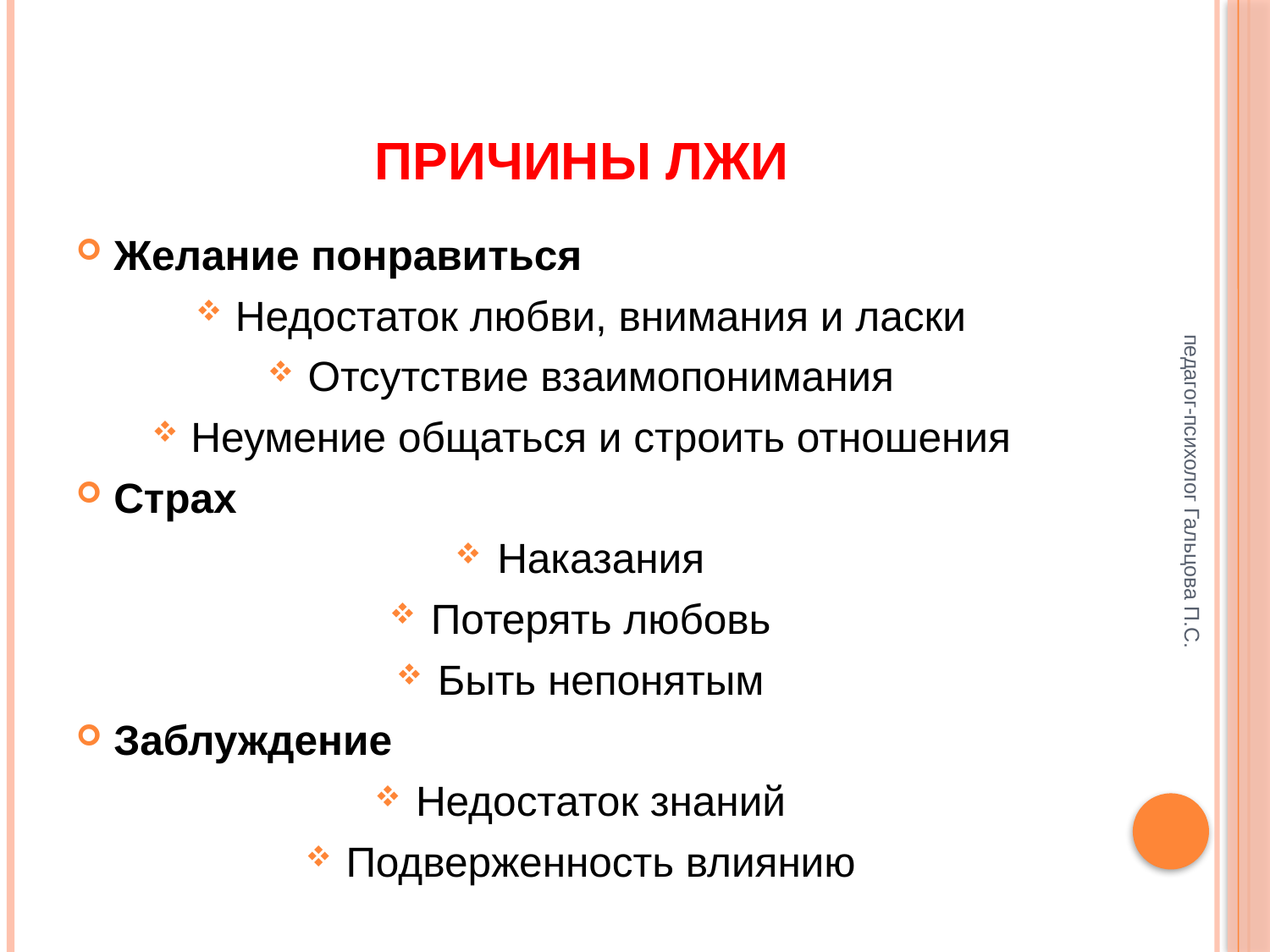

# Причины лжи
Желание понравиться
Недостаток любви, внимания и ласки
Отсутствие взаимопонимания
Неумение общаться и строить отношения
Страх
Наказания
Потерять любовь
Быть непонятым
Заблуждение
Недостаток знаний
Подверженность влиянию
педагог-психолог Гальцова П.С.